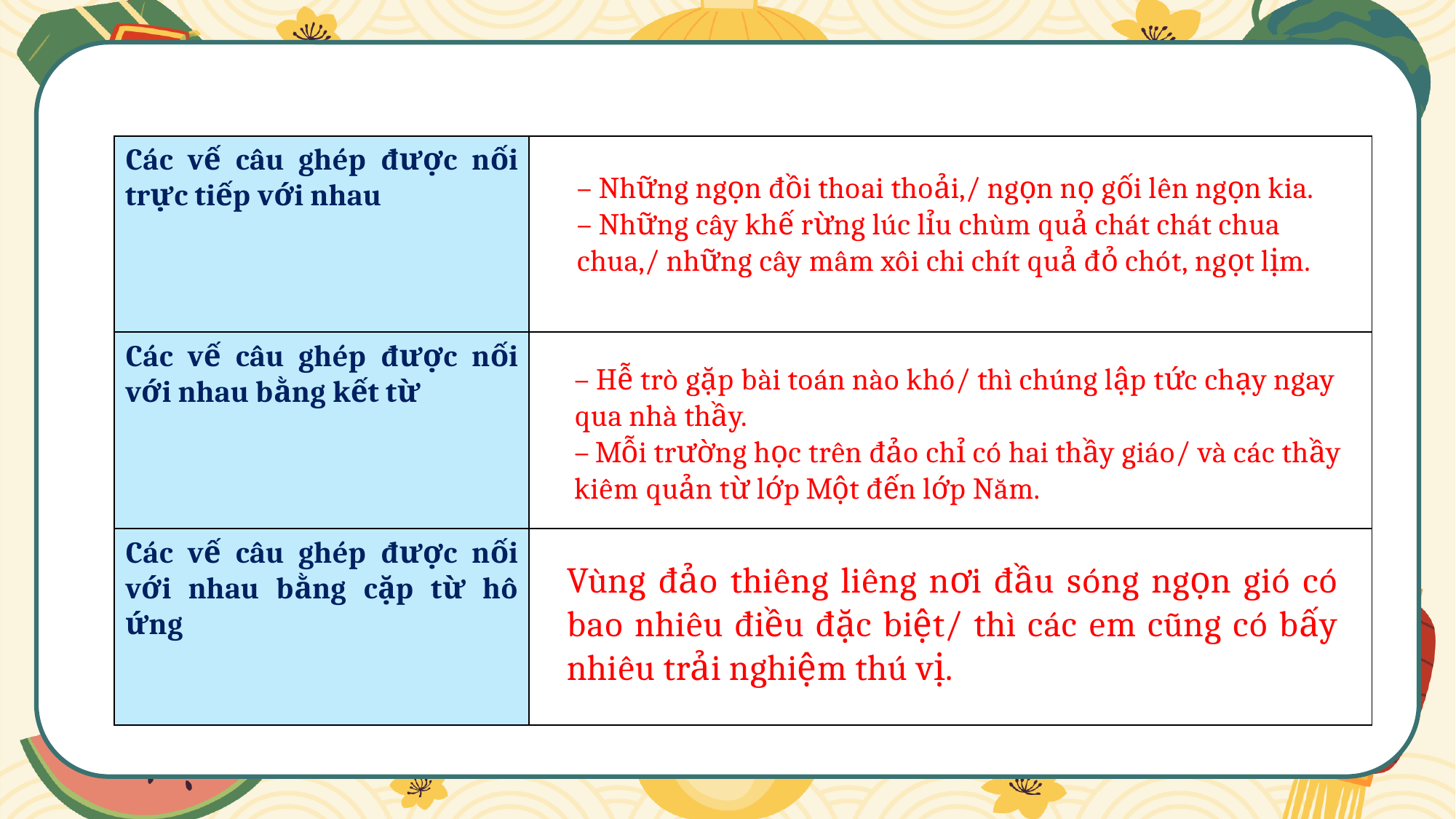

| Các vế câu ghép được nối trực tiếp với nhau |  |
| --- | --- |
| Các vế câu ghép được nối với nhau bằng kết từ |  |
| Các vế câu ghép được nối với nhau bằng cặp từ hô ứng |  |
– Những ngọn đồi thoai thoải,/ ngọn nọ gối lên ngọn kia.
– Những cây khế rừng lúc lỉu chùm quả chát chát chua chua,/ những cây mâm xôi chi chít quả đỏ chót, ngọt lịm.
– Hễ trò gặp bài toán nào khó/ thì chúng lập tức chạy ngay qua nhà thầy.
– Mỗi trường học trên đảo chỉ có hai thầy giáo/ và các thầy kiêm quản từ lớp Một đến lớp Năm.
Vùng đảo thiêng liêng nơi đầu sóng ngọn gió có bao nhiêu điều đặc biệt/ thì các em cũng có bấy nhiêu trải nghiệm thú vị.